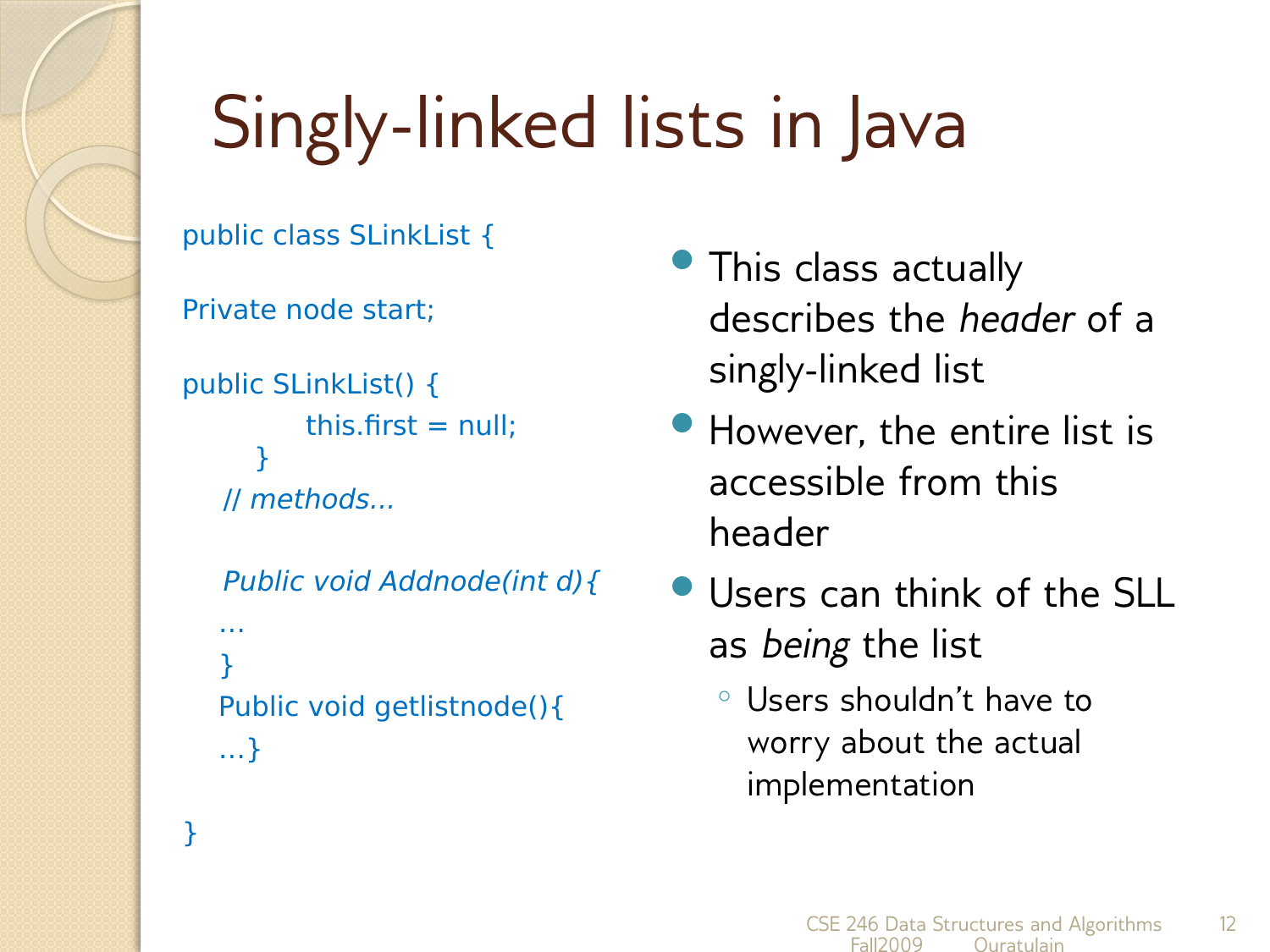

# Singly-linked lists in Java
public class SLinkList {
Private node start;
public SLinkList() {
      this.first = null;
}
// methods...

Public void Addnode(int d){
…
}
Public void getlistnode(){
…}

}

This class actually describes the header of a singly-linked list
However, the entire list is accessible from this header
Users can think of the SLL as being the list
Users shouldn’t have to worry about the actual implementation
CSE 246 Data Structures and Algorithms          Fall2009        Quratulain
12